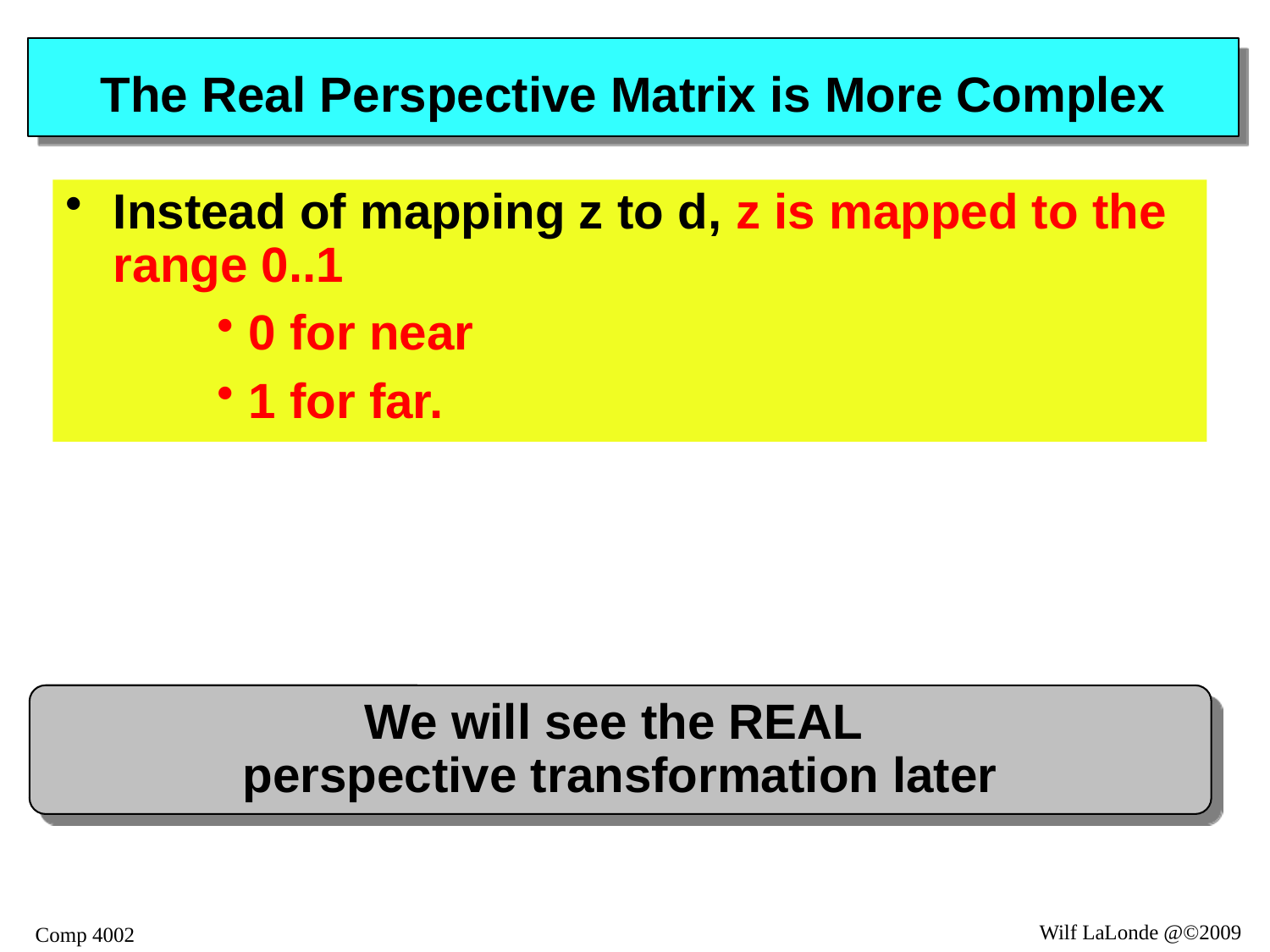

# The Real Perspective Matrix is More Complex
Instead of mapping z to d, z is mapped to the range 0..1
0 for near
1 for far.
We will see the REAL
perspective transformation later